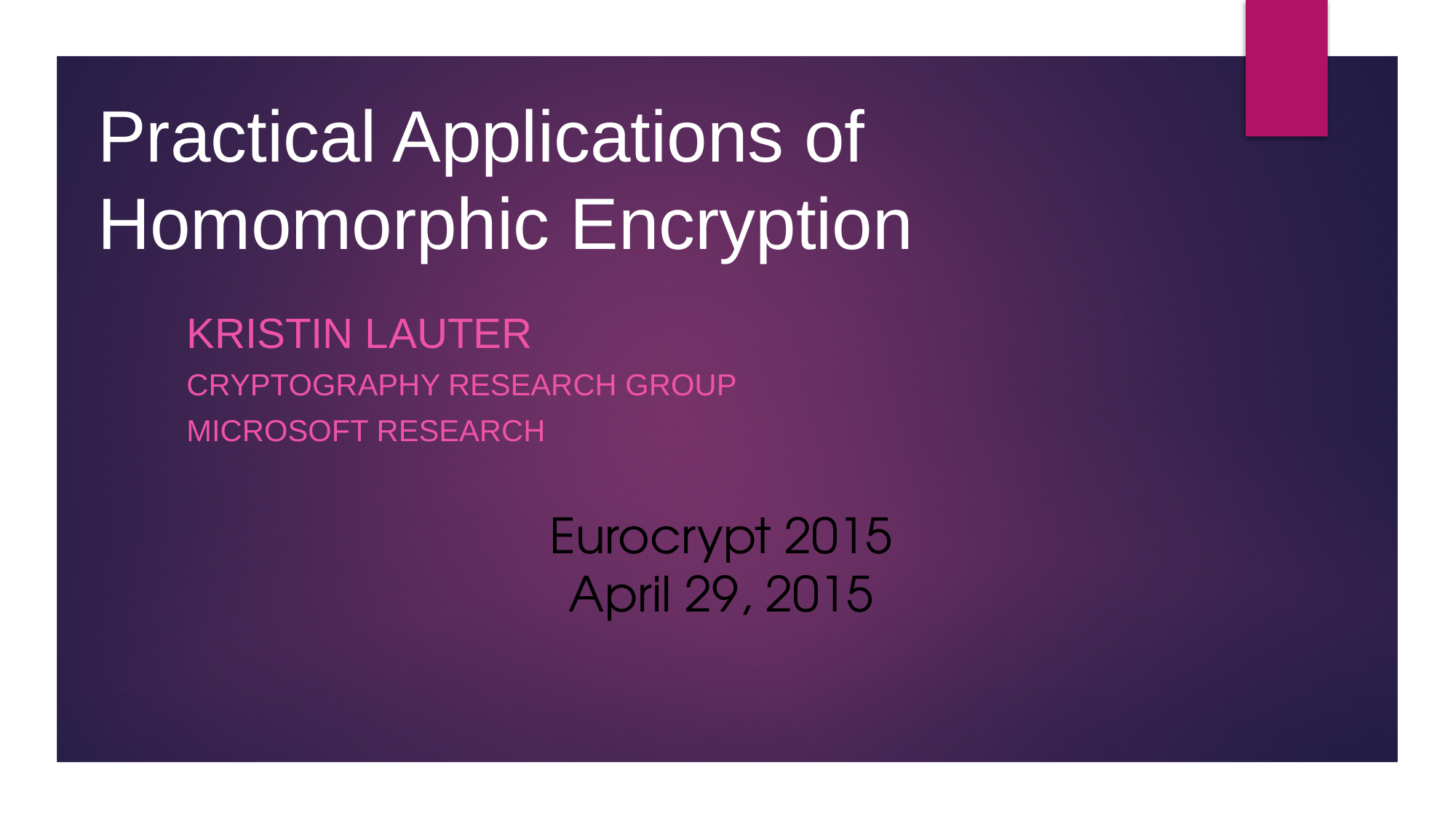

# Practical Applications of Homomorphic Encryption
Kristin Lauter
Cryptography Research Group
Microsoft Research
Eurocrypt 2015
April 29, 2015